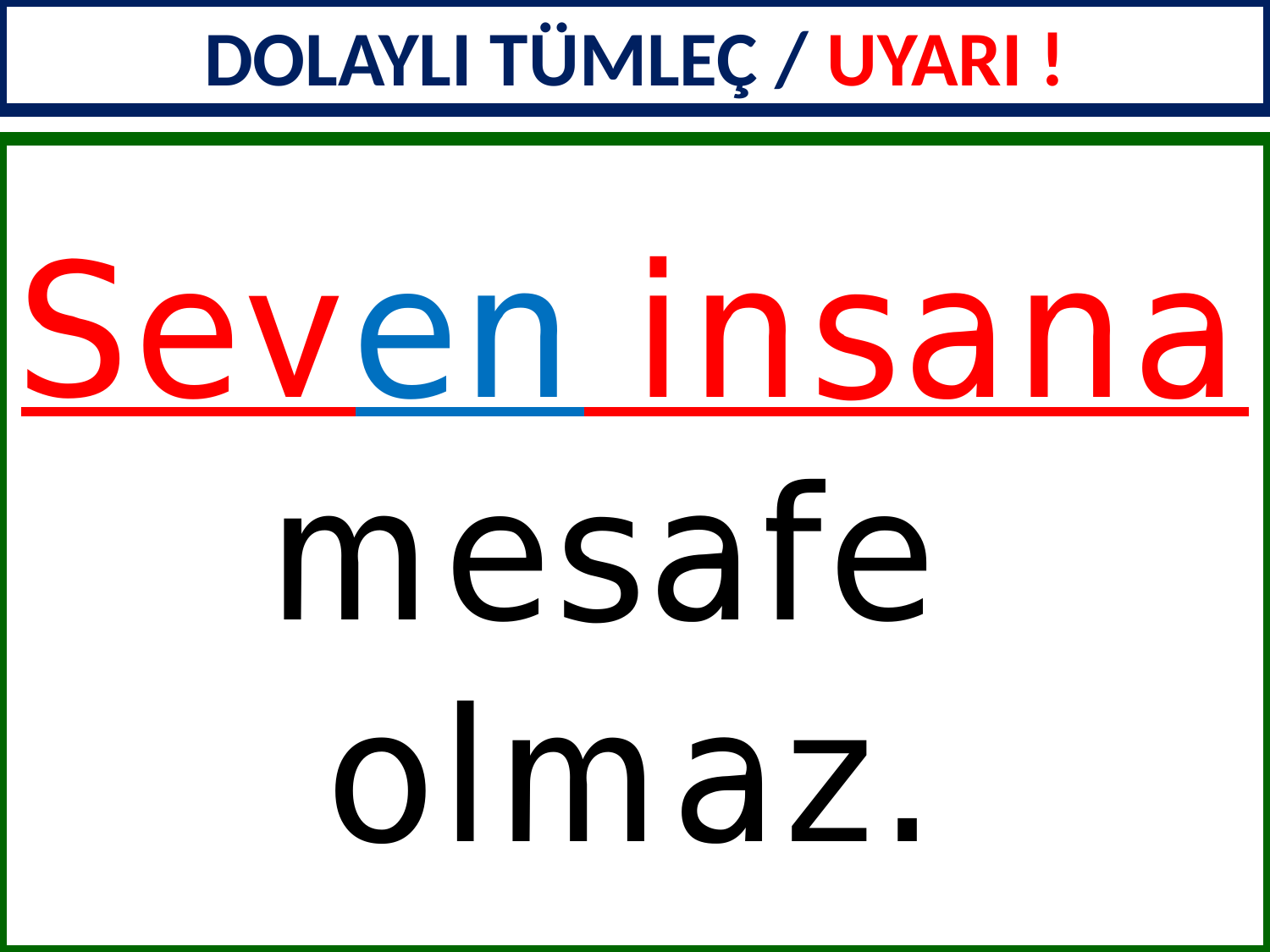

DOLAYLI TÜMLEÇ / UYARI !
Seven insana
mesafe
olmaz.